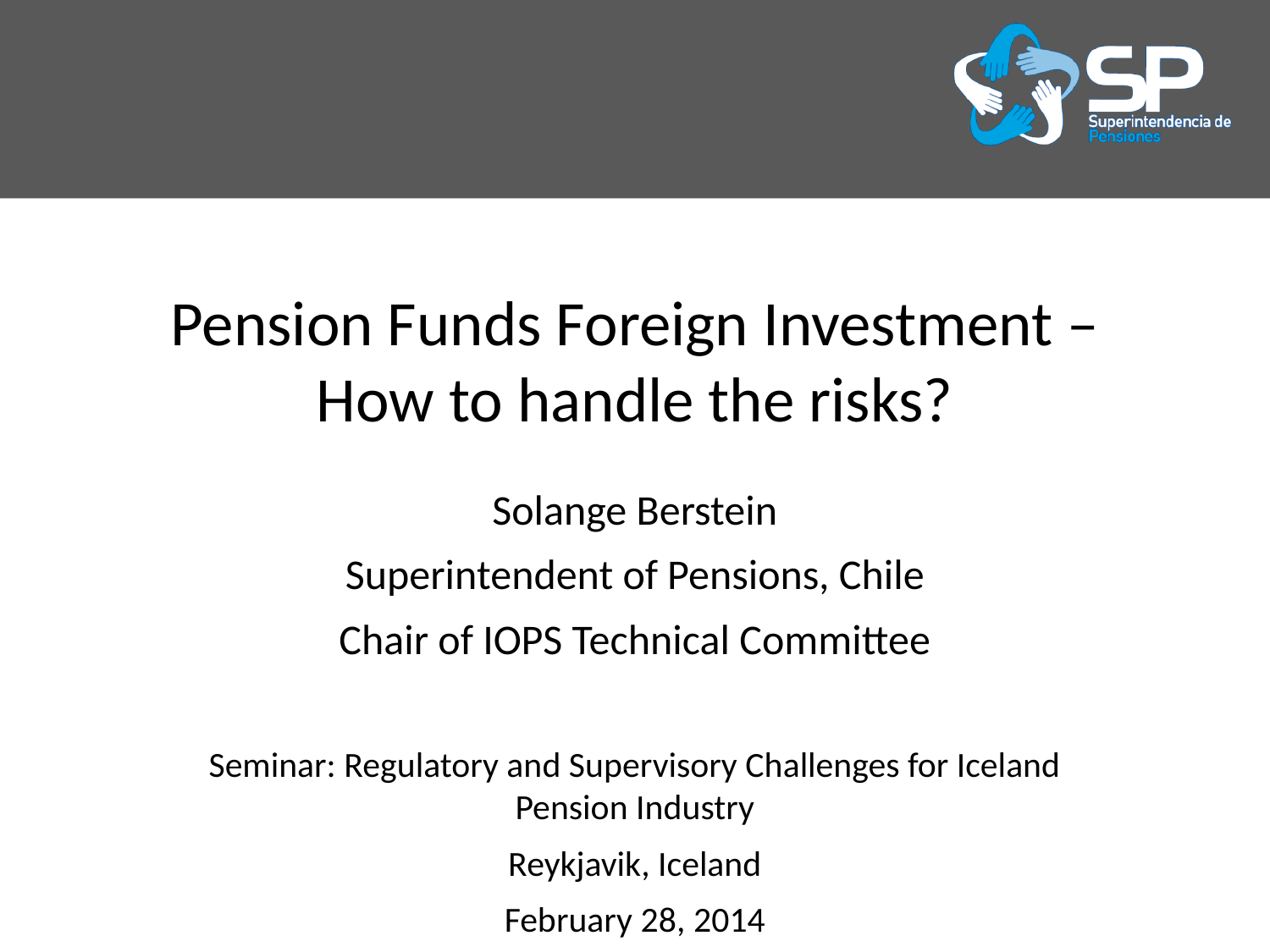

# Pension Funds Foreign Investment – How to handle the risks?
Solange Berstein
Superintendent of Pensions, Chile
Chair of IOPS Technical Committee

Seminar: Regulatory and Supervisory Challenges for Iceland Pension Industry
Reykjavik, Iceland
February 28, 2014